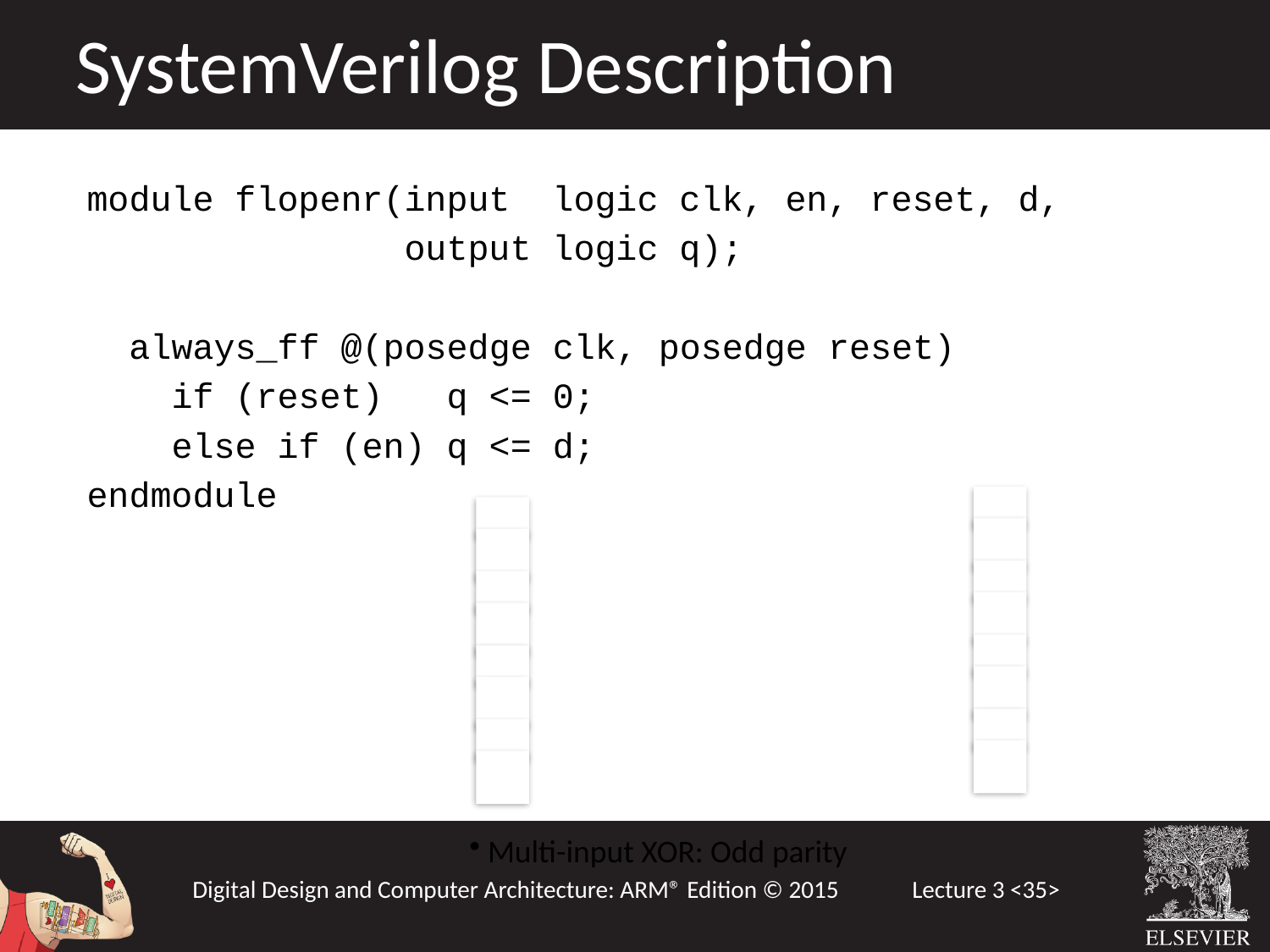

SystemVerilog Description

module flopenr(input  logic clk, en, reset, d,
		   output logic q);

  always_ff @(posedge clk, posedge reset)
    if (reset)   q <= 0;
    else if (en) q <= d;
endmodule

 Multi-input XOR: Odd parity